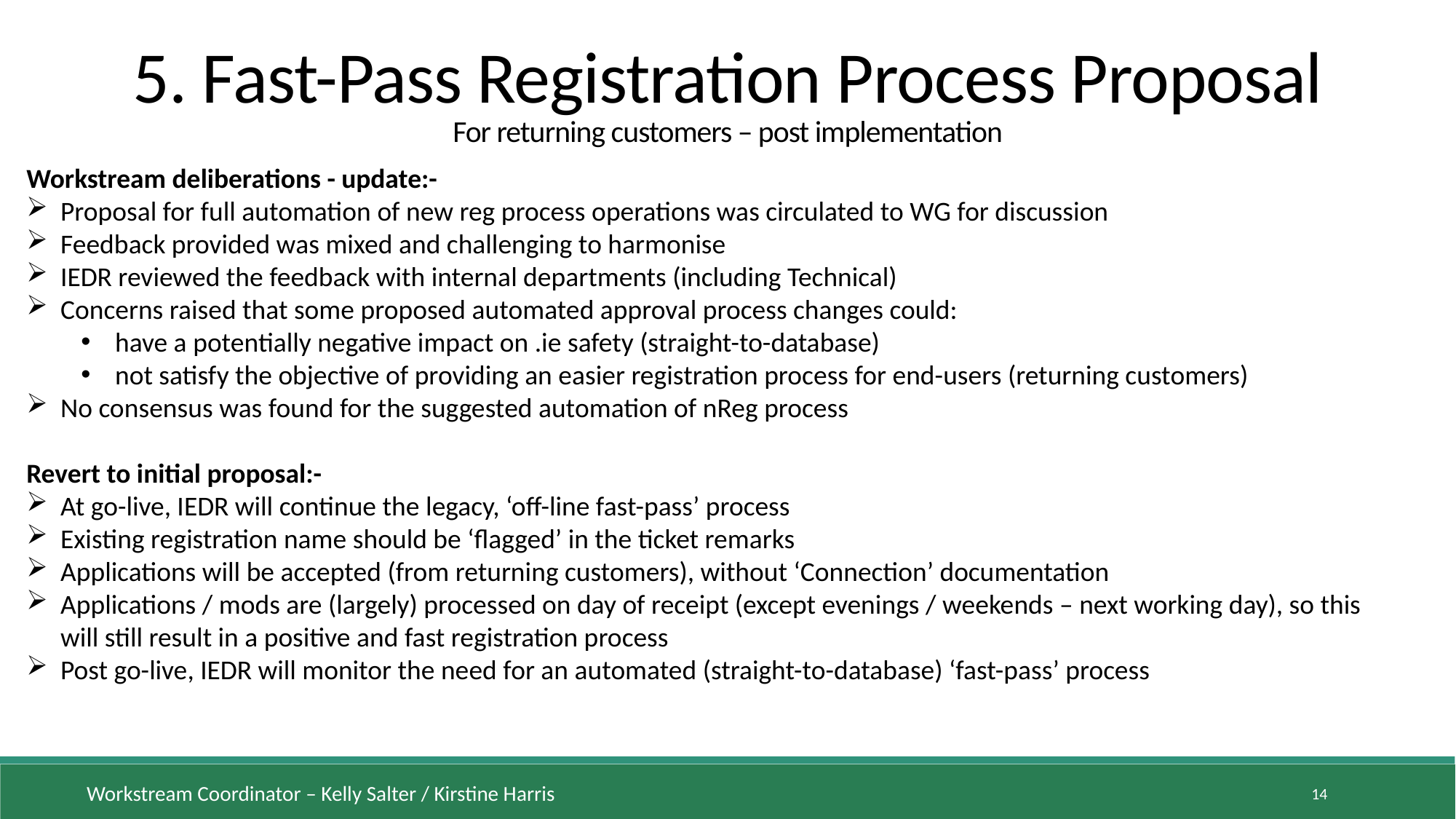

5. Fast-Pass Registration Process Proposal
For returning customers – post implementation
Workstream deliberations - update:-
Proposal for full automation of new reg process operations was circulated to WG for discussion
Feedback provided was mixed and challenging to harmonise
IEDR reviewed the feedback with internal departments (including Technical)
Concerns raised that some proposed automated approval process changes could:
have a potentially negative impact on .ie safety (straight-to-database)
not satisfy the objective of providing an easier registration process for end-users (returning customers)
No consensus was found for the suggested automation of nReg process

Revert to initial proposal:-
At go-live, IEDR will continue the legacy, ‘off-line fast-pass’ process
Existing registration name should be ‘flagged’ in the ticket remarks
Applications will be accepted (from returning customers), without ‘Connection’ documentation
Applications / mods are (largely) processed on day of receipt (except evenings / weekends – next working day), so this will still result in a positive and fast registration process
Post go-live, IEDR will monitor the need for an automated (straight-to-database) ‘fast-pass’ process

14
Workstream Coordinator – Kelly Salter / Kirstine Harris